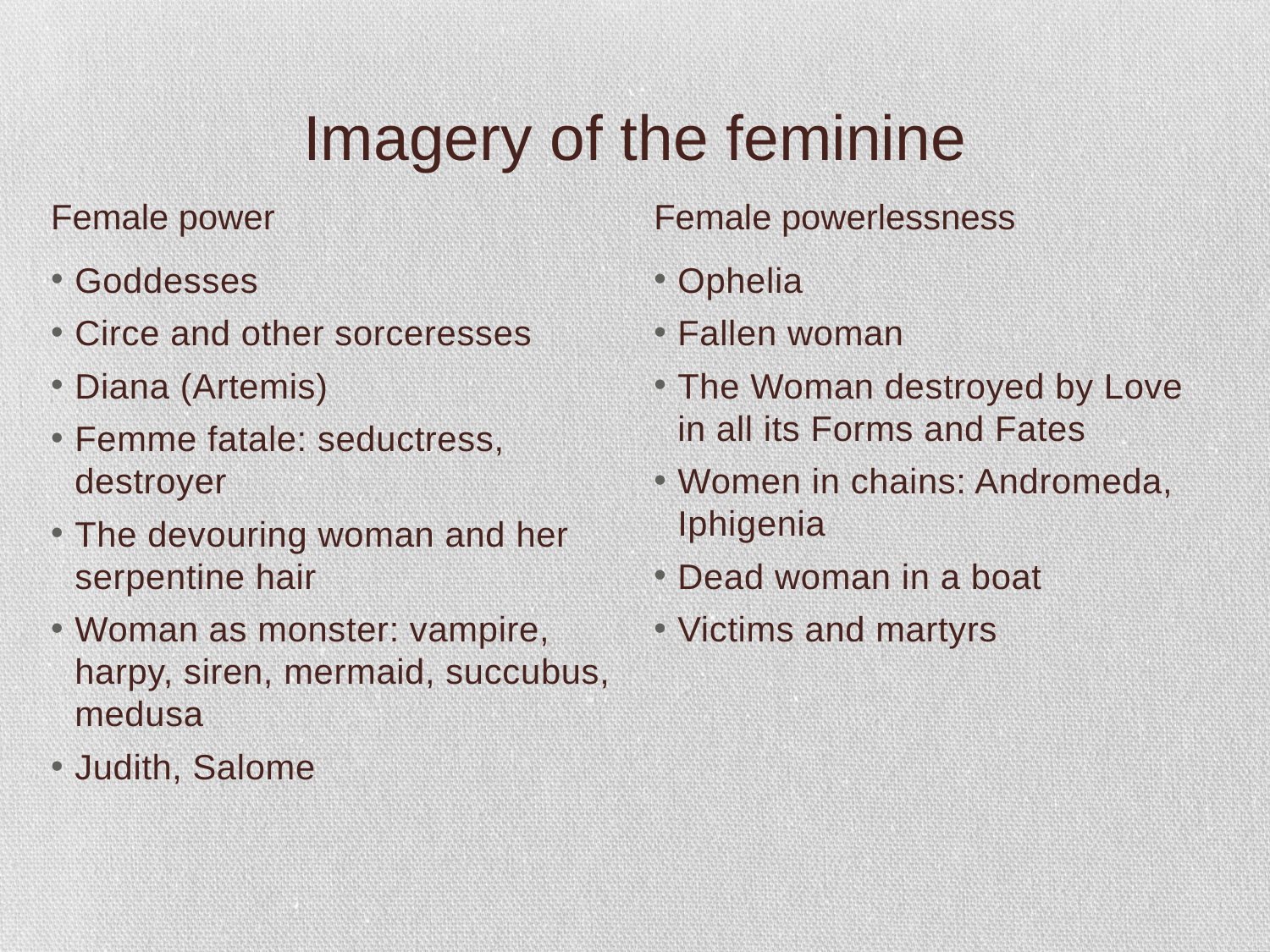

# Imagery of the feminine
Female power
Female powerlessness
Goddesses
Circe and other sorceresses
Diana (Artemis)
Femme fatale: seductress, destroyer
The devouring woman and her serpentine hair
Woman as monster: vampire, harpy, siren, mermaid, succubus, medusa
Judith, Salome
Ophelia
Fallen woman
The Woman destroyed by Love in all its Forms and Fates
Women in chains: Andromeda, Iphigenia
Dead woman in a boat
Victims and martyrs